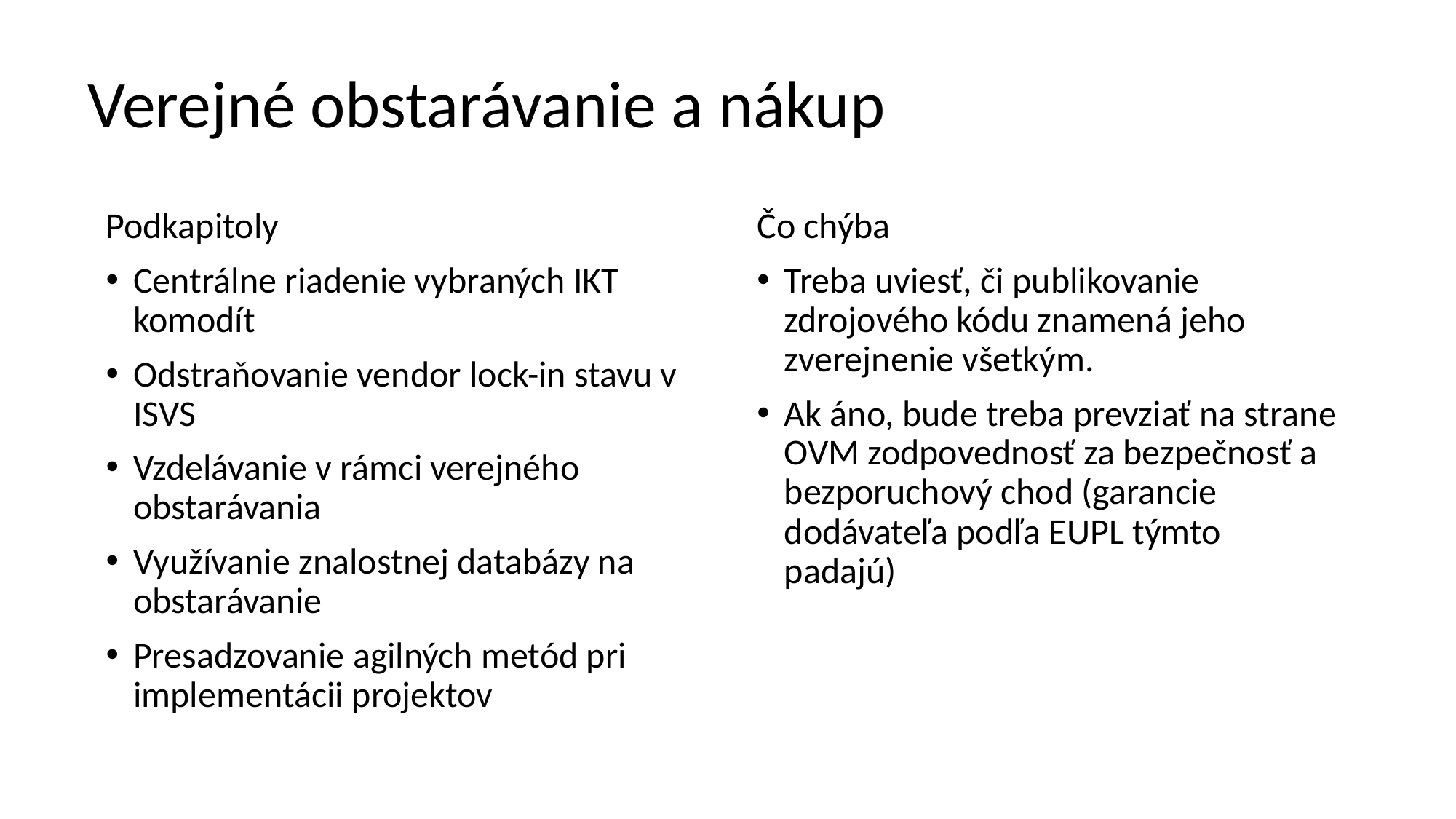

# Verejné obstarávanie a nákup
Podkapitoly
Centrálne riadenie vybraných IKT komodít
Odstraňovanie vendor lock-in stavu v ISVS
Vzdelávanie v rámci verejného obstarávania
Využívanie znalostnej databázy na obstarávanie
Presadzovanie agilných metód pri implementácii projektov
Čo chýba
Treba uviesť, či publikovanie zdrojového kódu znamená jeho zverejnenie všetkým.
Ak áno, bude treba prevziať na strane OVM zodpovednosť za bezpečnosť a bezporuchový chod (garancie dodávateľa podľa EUPL týmto padajú)